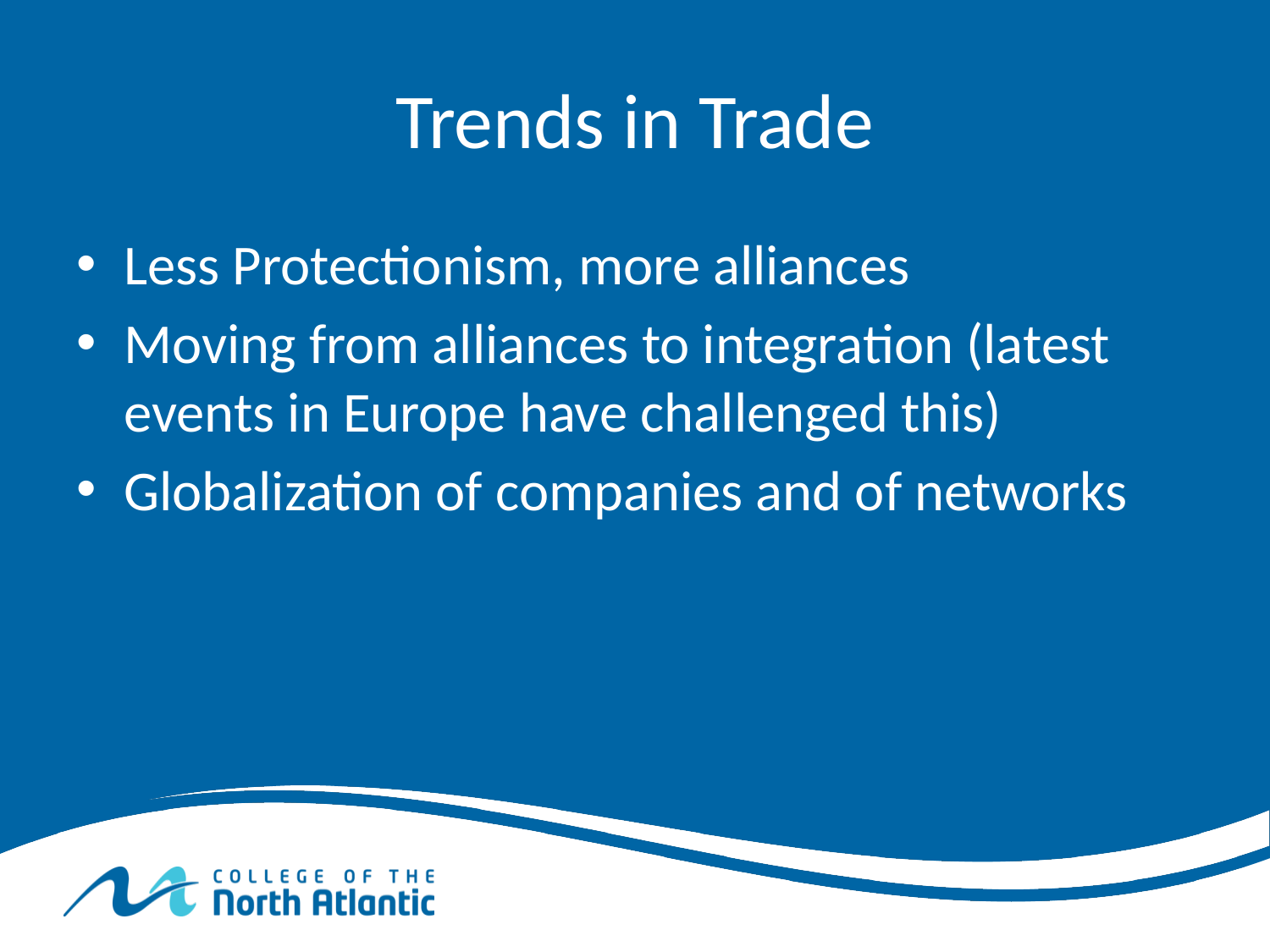

# Trends in Trade
Less Protectionism, more alliances
Moving from alliances to integration (latest events in Europe have challenged this)
Globalization of companies and of networks